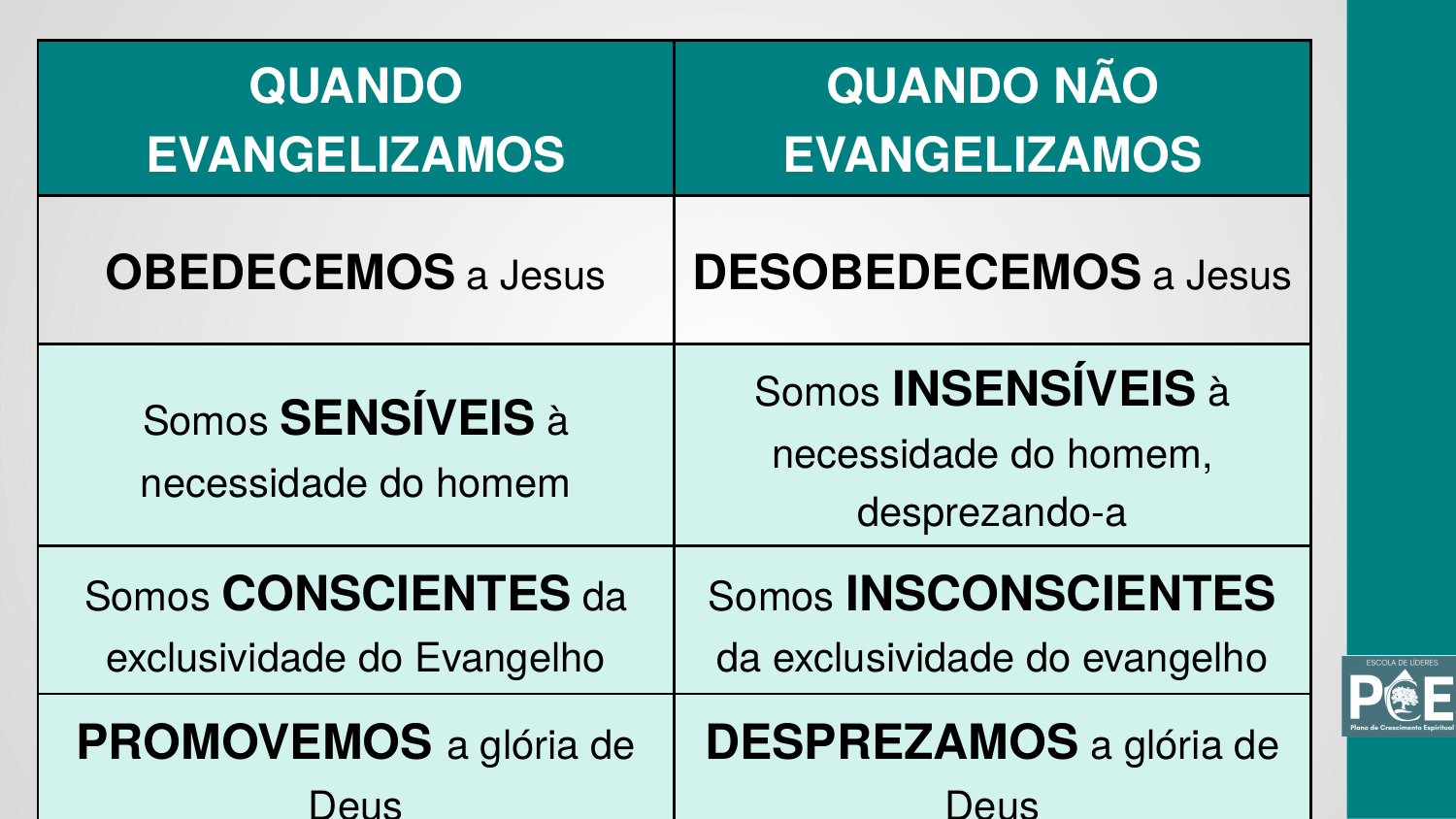

| QUANDO EVANGELIZAMOS | QUANDO NÃO EVANGELIZAMOS |
| --- | --- |
| OBEDECEMOS a Jesus | DESOBEDECEMOS a Jesus |
| Somos SENSÍVEIS à necessidade do homem | Somos INSENSÍVEIS à necessidade do homem, desprezando-a |
| Somos CONSCIENTES da exclusividade do Evangelho | Somos INSCONSCIENTES da exclusividade do evangelho |
| PROMOVEMOS a glória de Deus | DESPREZAMOS a glória de Deus |